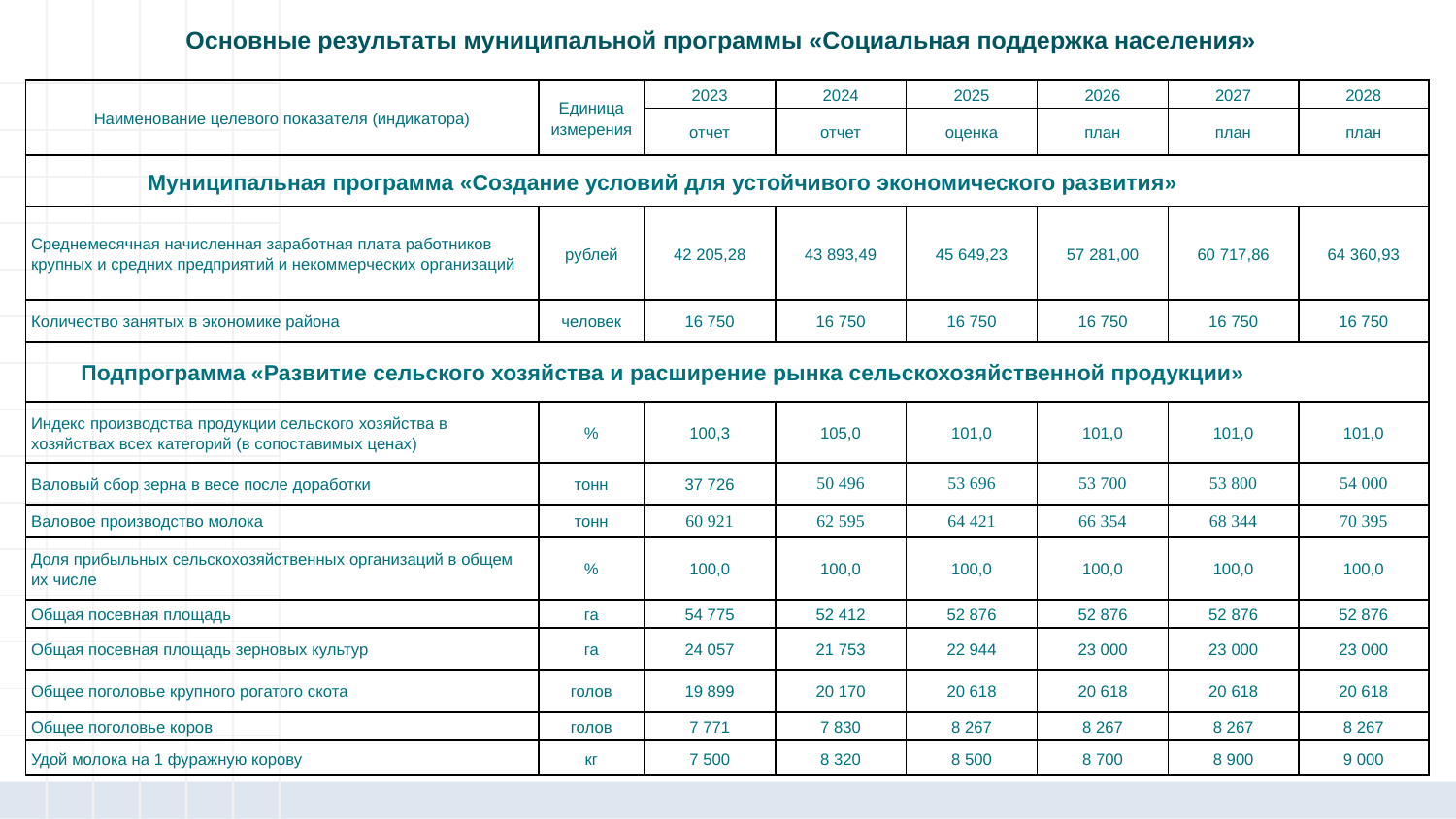

Основные результаты муниципальной программы «Социальная поддержка населения»
| Наименование целевого показателя (индикатора) | Единица измерения | 2023 | 2024 | 2025 | 2026 | 2027 | 2028 |
| --- | --- | --- | --- | --- | --- | --- | --- |
|  |  | отчет | отчет | оценка | план | план | план |
| Муниципальная программа «Создание условий для устойчивого экономического развития» |  |  |  |  |  |  |  |
| Среднемесячная начисленная заработная плата работников крупных и средних предприятий и некоммерческих организаций | рублей | 42 205,28 | 43 893,49 | 45 649,23 | 57 281,00 | 60 717,86 | 64 360,93 |
| Количество занятых в экономике района | человек | 16 750 | 16 750 | 16 750 | 16 750 | 16 750 | 16 750 |
| Подпрограмма «Развитие сельского хозяйства и расширение рынка сельскохозяйственной продукции» |  |  |  |  |  |  |  |
| Индекс производства продукции сельского хозяйства в хозяйствах всех категорий (в сопоставимых ценах) | % | 100,3 | 105,0 | 101,0 | 101,0 | 101,0 | 101,0 |
| Валовый сбор зерна в весе после доработки | тонн | 37 726 | 50 496 | 53 696 | 53 700 | 53 800 | 54 000 |
| Валовое производство молока | тонн | 60 921 | 62 595 | 64 421 | 66 354 | 68 344 | 70 395 |
| Доля прибыльных сельскохозяйственных организаций в общем их числе | % | 100,0 | 100,0 | 100,0 | 100,0 | 100,0 | 100,0 |
| Общая посевная площадь | га | 54 775 | 52 412 | 52 876 | 52 876 | 52 876 | 52 876 |
| Общая посевная площадь зерновых культур | га | 24 057 | 21 753 | 22 944 | 23 000 | 23 000 | 23 000 |
| Общее поголовье крупного рогатого скота | голов | 19 899 | 20 170 | 20 618 | 20 618 | 20 618 | 20 618 |
| Общее поголовье коров | голов | 7 771 | 7 830 | 8 267 | 8 267 | 8 267 | 8 267 |
| Удой молока на 1 фуражную корову | кг | 7 500 | 8 320 | 8 500 | 8 700 | 8 900 | 9 000 |